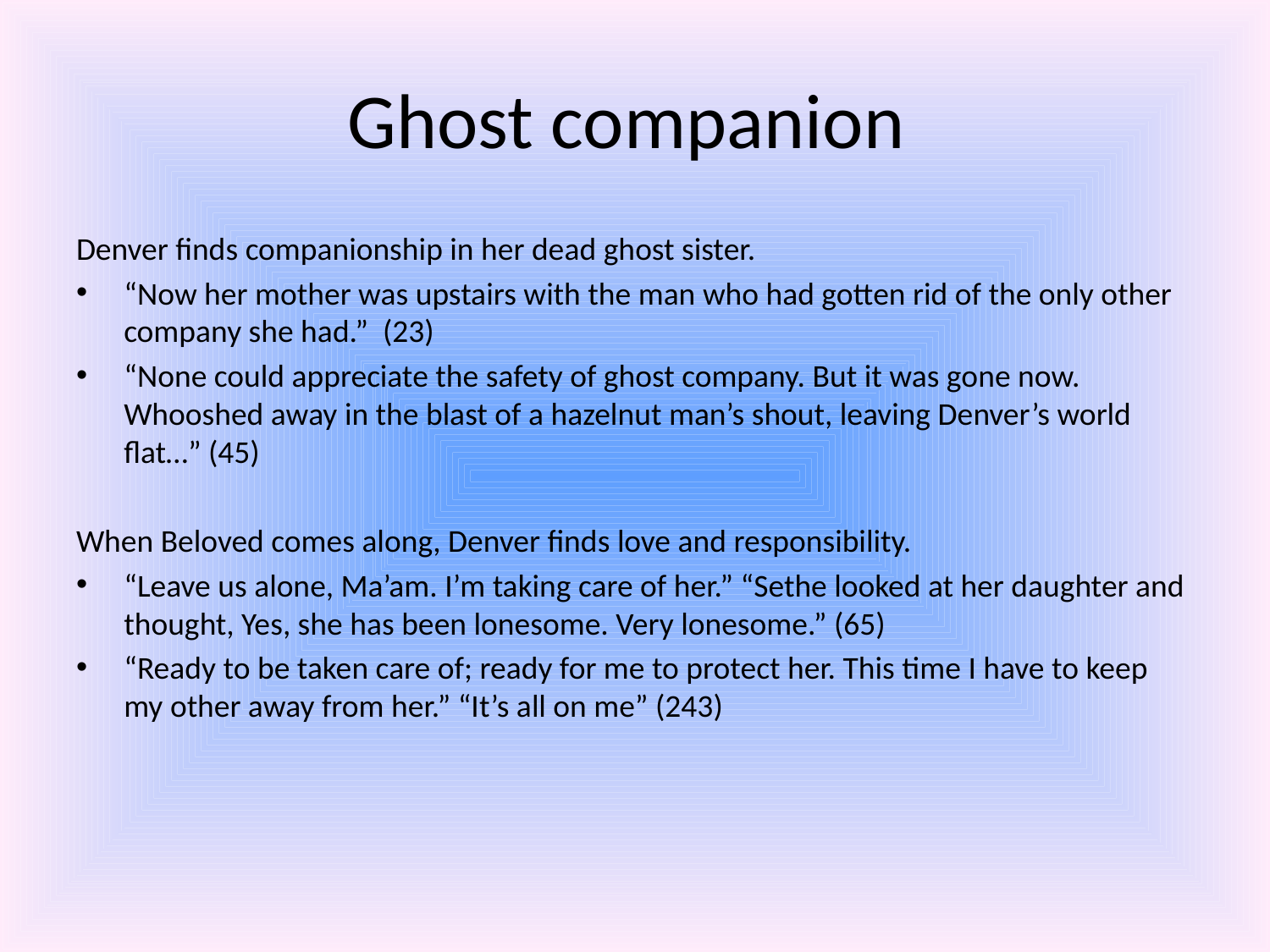

# Ghost companion
Denver finds companionship in her dead ghost sister.
“Now her mother was upstairs with the man who had gotten rid of the only other company she had.”  (23)
“None could appreciate the safety of ghost company. But it was gone now. Whooshed away in the blast of a hazelnut man’s shout, leaving Denver’s world flat…” (45)

When Beloved comes along, Denver finds love and responsibility.
“Leave us alone, Ma’am. I’m taking care of her.” “Sethe looked at her daughter and thought, Yes, she has been lonesome. Very lonesome.” (65)
“Ready to be taken care of; ready for me to protect her. This time I have to keep my other away from her.” “It’s all on me” (243)